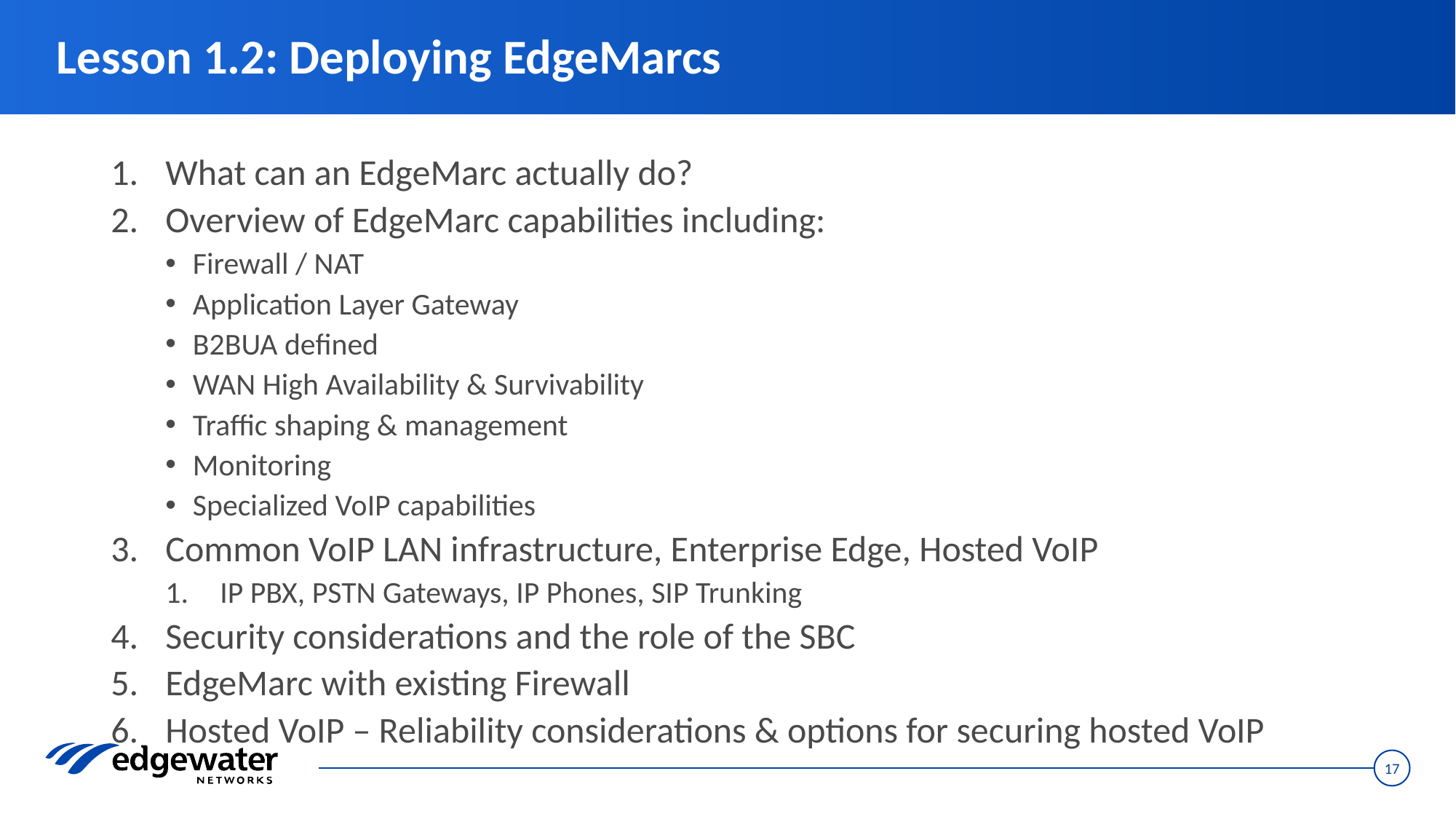

# Lesson 1.2: Deploying EdgeMarcs
What can an EdgeMarc actually do?
Overview of EdgeMarc capabilities including:
Firewall / NAT
Application Layer Gateway
B2BUA defined
WAN High Availability & Survivability
Traffic shaping & management
Monitoring
Specialized VoIP capabilities
Common VoIP LAN infrastructure, Enterprise Edge, Hosted VoIP
IP PBX, PSTN Gateways, IP Phones, SIP Trunking
Security considerations and the role of the SBC
EdgeMarc with existing Firewall
Hosted VoIP – Reliability considerations & options for securing hosted VoIP